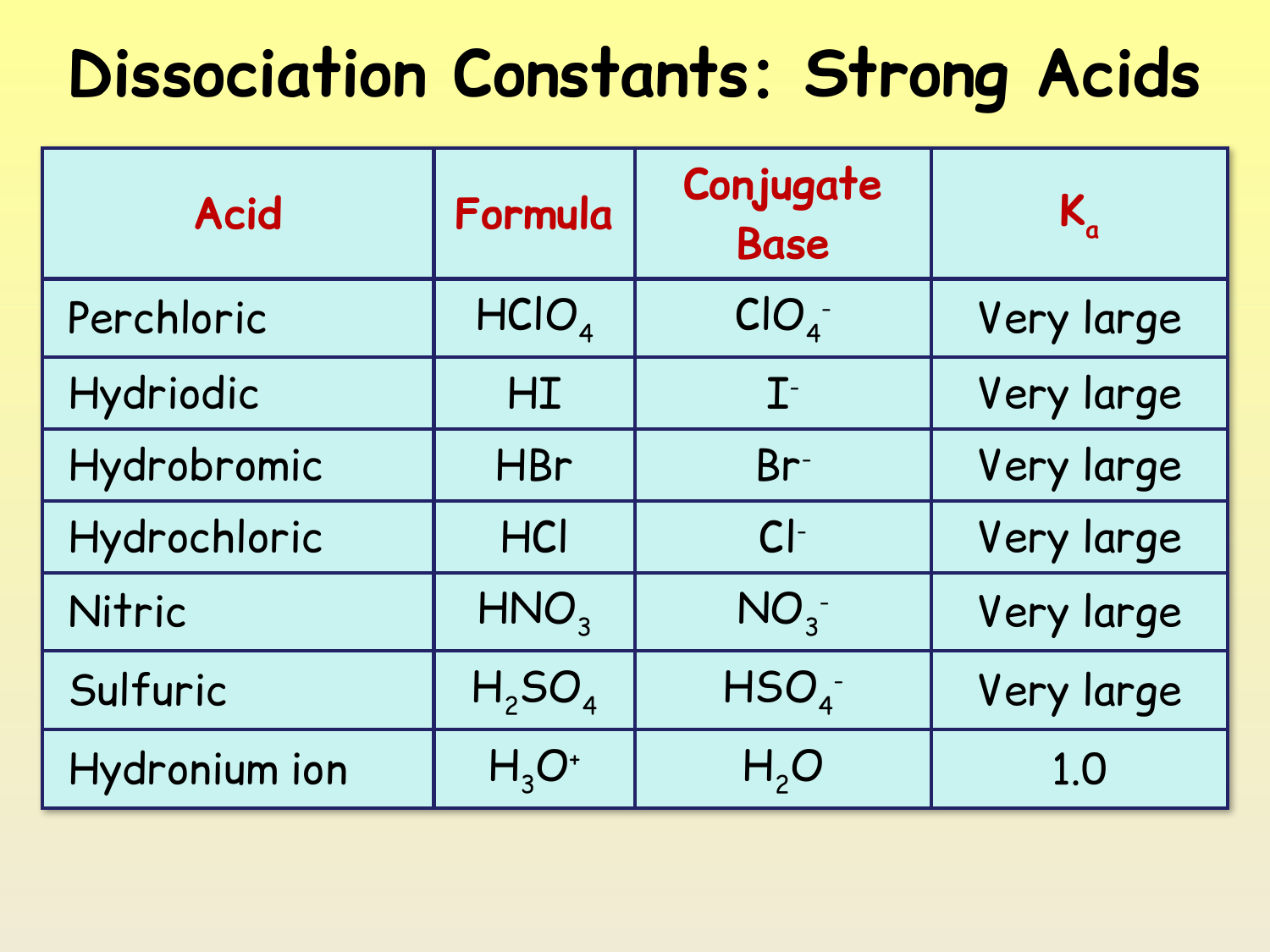

# Dissociation Constants: Strong Acids
| Acid | Formula | Conjugate Base | Ka |
| --- | --- | --- | --- |
| Perchloric | HClO4 | ClO4- | Very large |
| Hydriodic | HI | I- | Very large |
| Hydrobromic | HBr | Br- | Very large |
| Hydrochloric | HCl | Cl- | Very large |
| Nitric | HNO3 | NO3- | Very large |
| Sulfuric | H2SO4 | HSO4- | Very large |
| Hydronium ion | H3O+ | H2O | 1.0 |